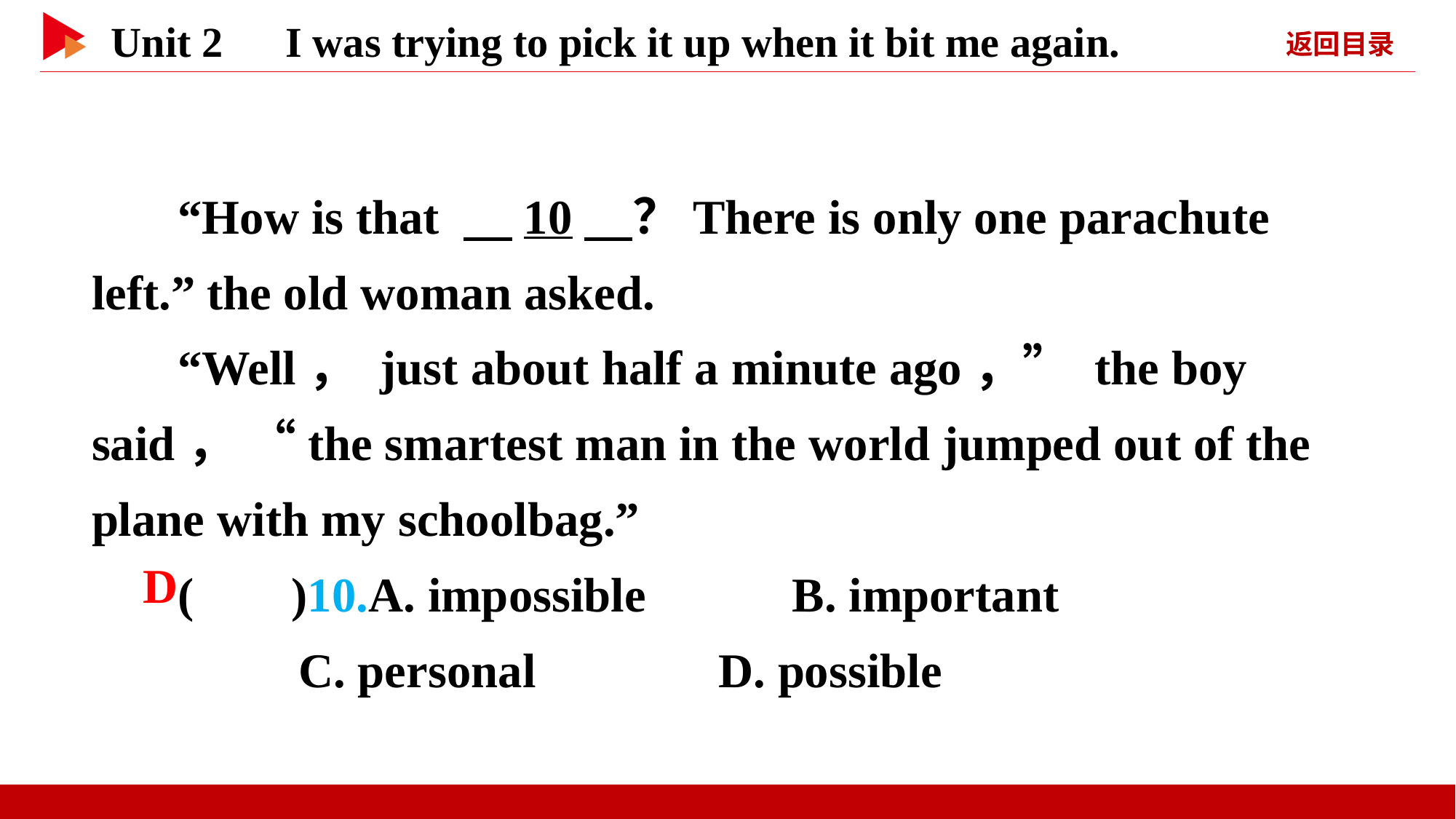

“How is that 　10　？There is only one parachute left.” the old woman asked.
“Well， just about half a minute ago，” the boy said， “the smartest man in the world jumped out of the plane with my schoolbag.”
(        )10.A. impossible            B. important
	        C. personal               D. possible
   D